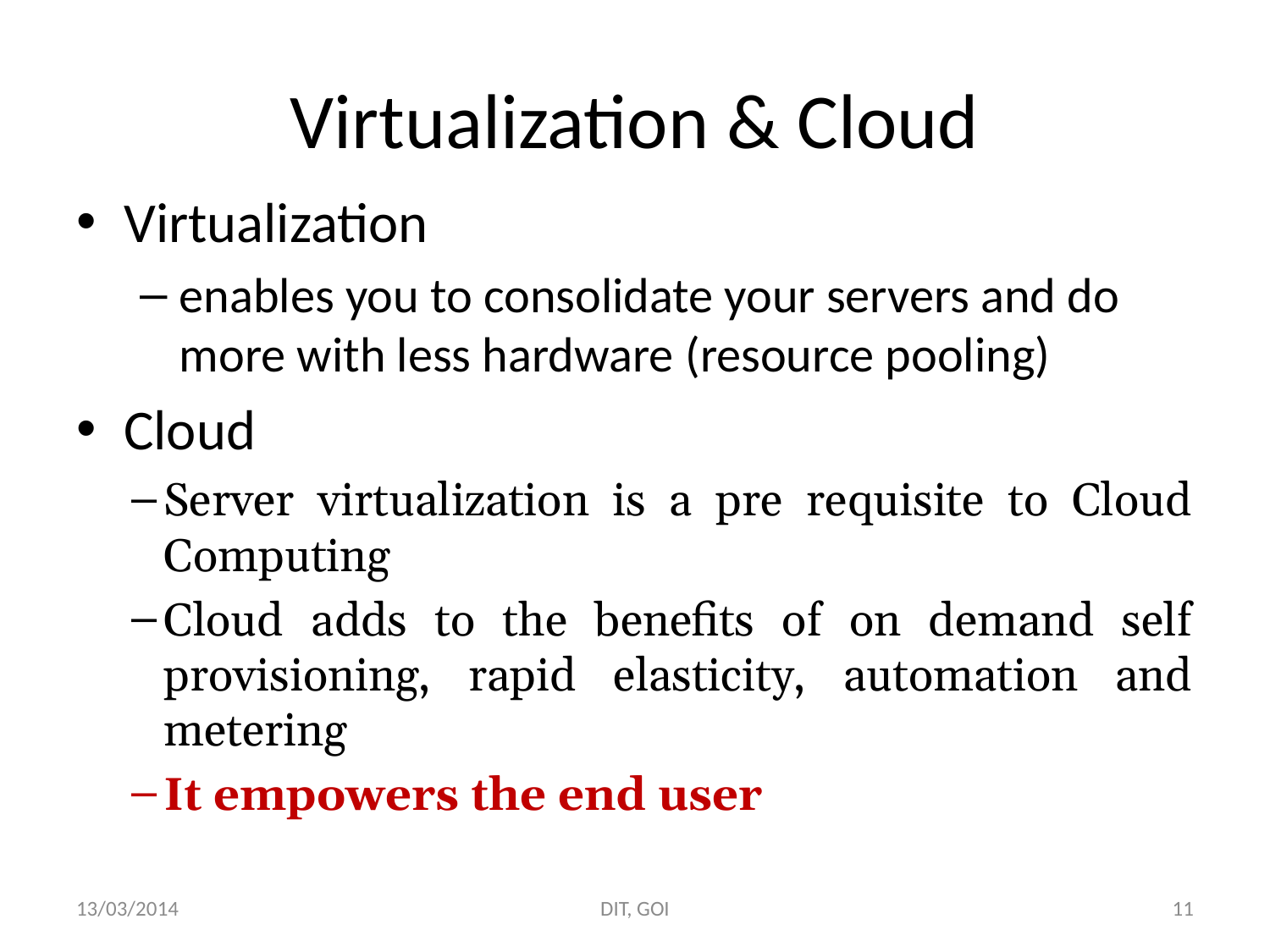

# Virtualization & Cloud
Virtualization
enables you to consolidate your servers and do more with less hardware (resource pooling)
Cloud
Server virtualization is a pre requisite to Cloud Computing
Cloud adds to the benefits of on demand self provisioning, rapid elasticity, automation and metering
It empowers the end user

13/03/2014
DIT, GOI
11